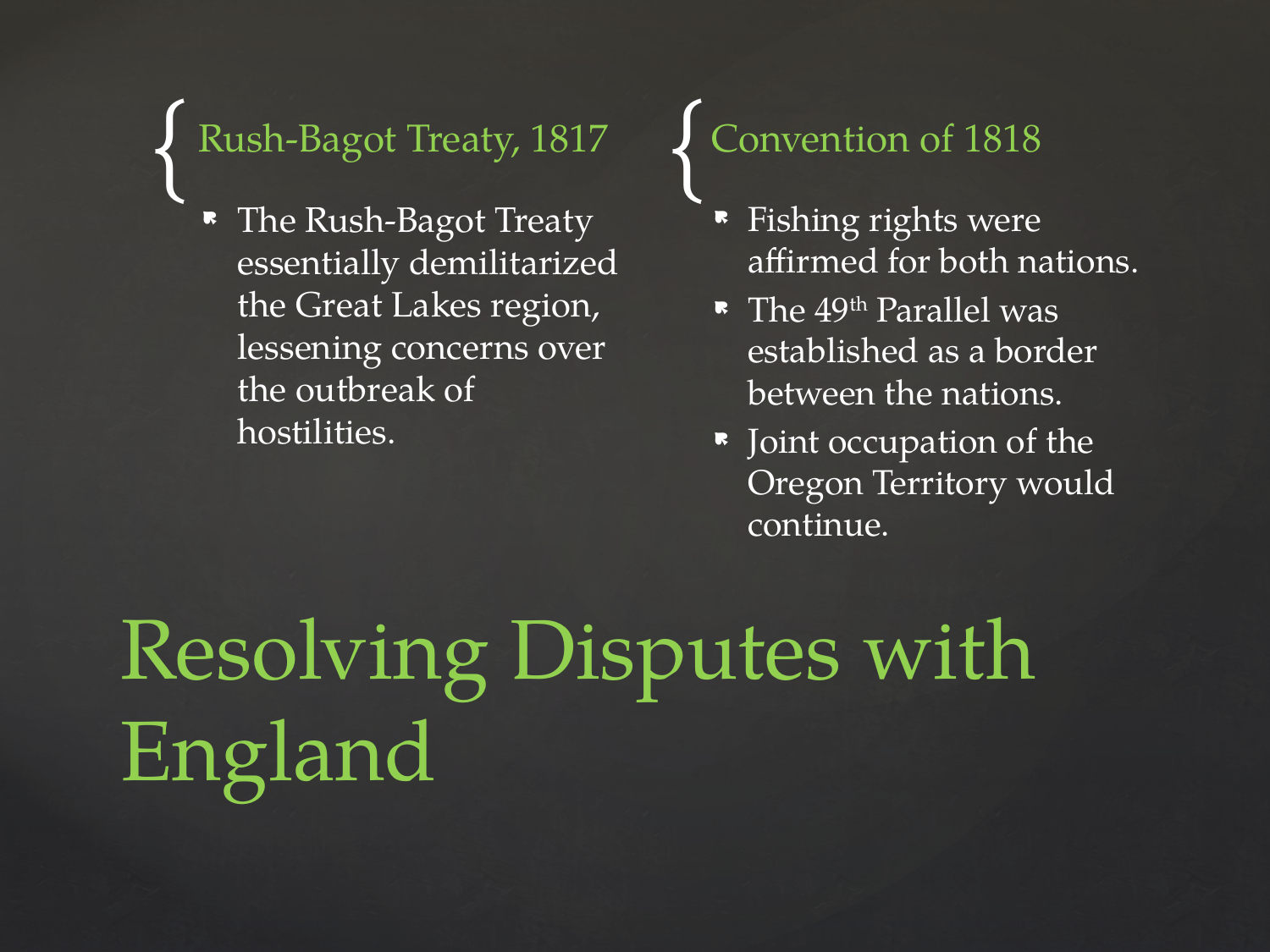

Rush-Bagot Treaty, 1817
Convention of 1818
The Rush-Bagot Treaty essentially demilitarized the Great Lakes region, lessening concerns over the outbreak of hostilities.
Fishing rights were affirmed for both nations.
The 49th Parallel was established as a border between the nations.
Joint occupation of the Oregon Territory would continue.
# Resolving Disputes with England